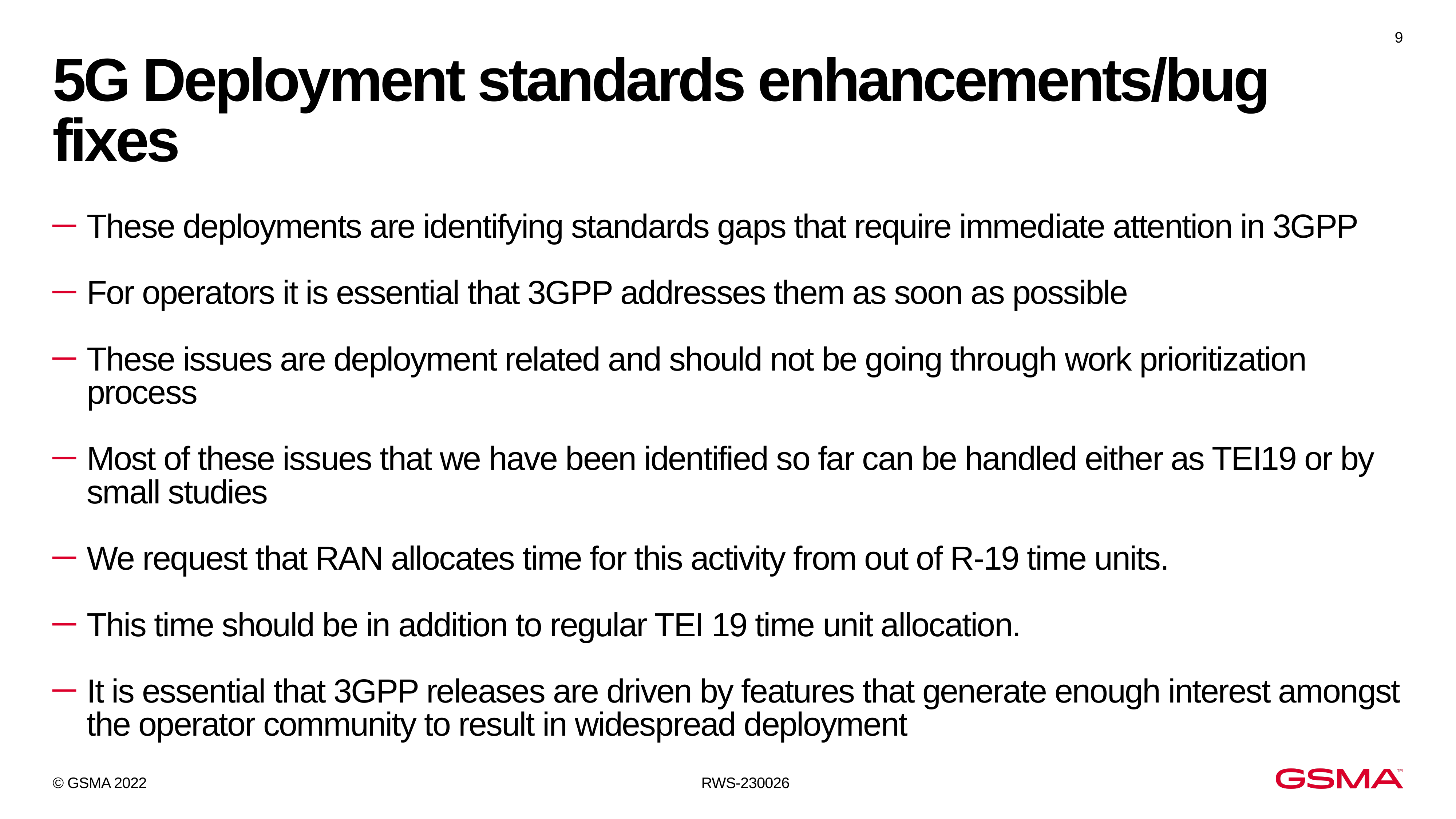

9
# 5G Deployment standards enhancements/bug fixes
These deployments are identifying standards gaps that require immediate attention in 3GPP

For operators it is essential that 3GPP addresses them as soon as possible

These issues are deployment related and should not be going through work prioritization process

Most of these issues that we have been identified so far can be handled either as TEI19 or by small studies

We request that RAN allocates time for this activity from out of R-19 time units.

This time should be in addition to regular TEI 19 time unit allocation.

It is essential that 3GPP releases are driven by features that generate enough interest amongst the operator community to result in widespread deployment

© GSMA 2022